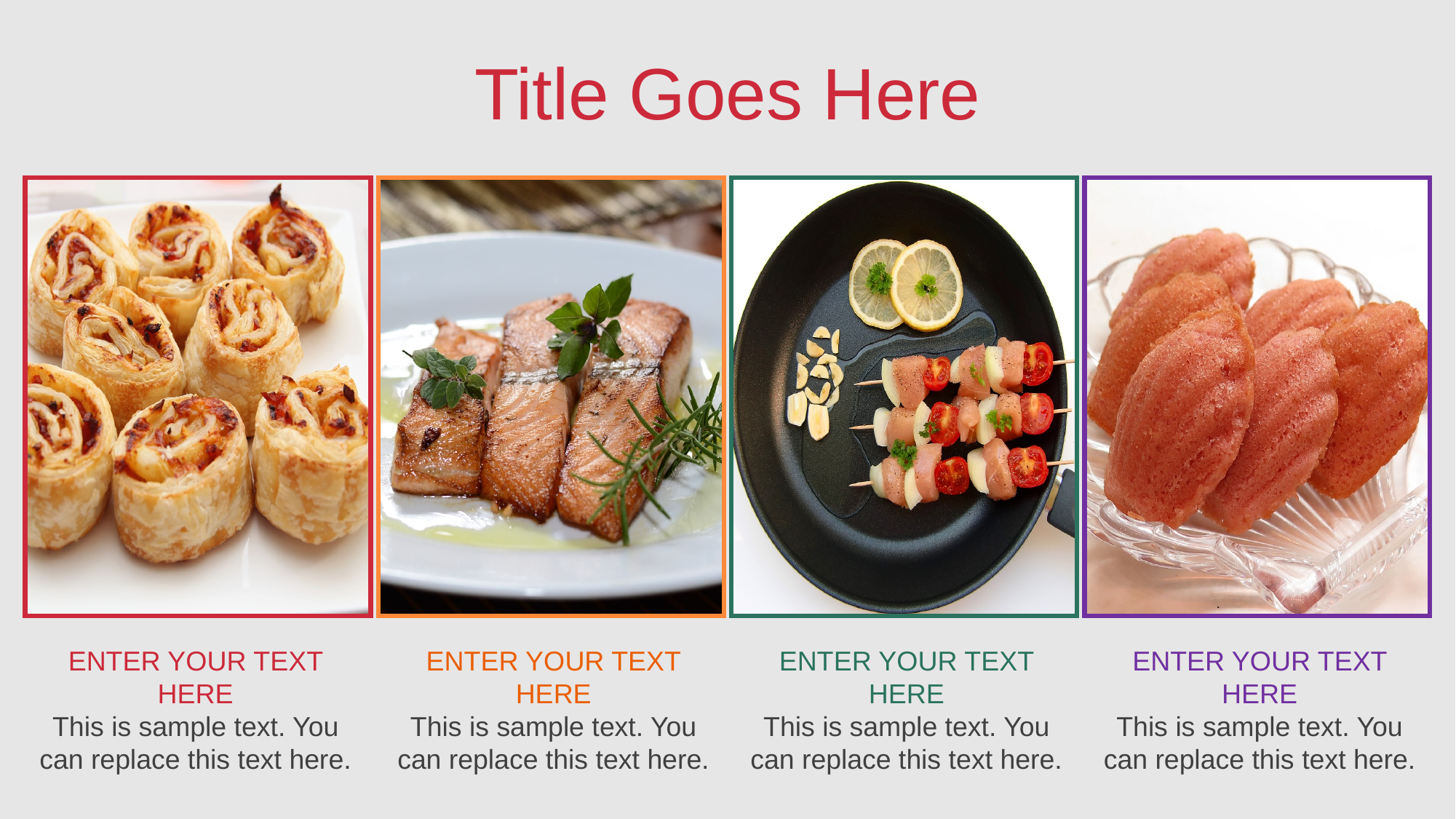

Title Goes Here

Enter your text here
This is sample text. You can replace this text here.
Enter your text here
This is sample text. You can replace this text here.
Enter your text here
This is sample text. You can replace this text here.
Enter your text here
This is sample text. You can replace this text here.